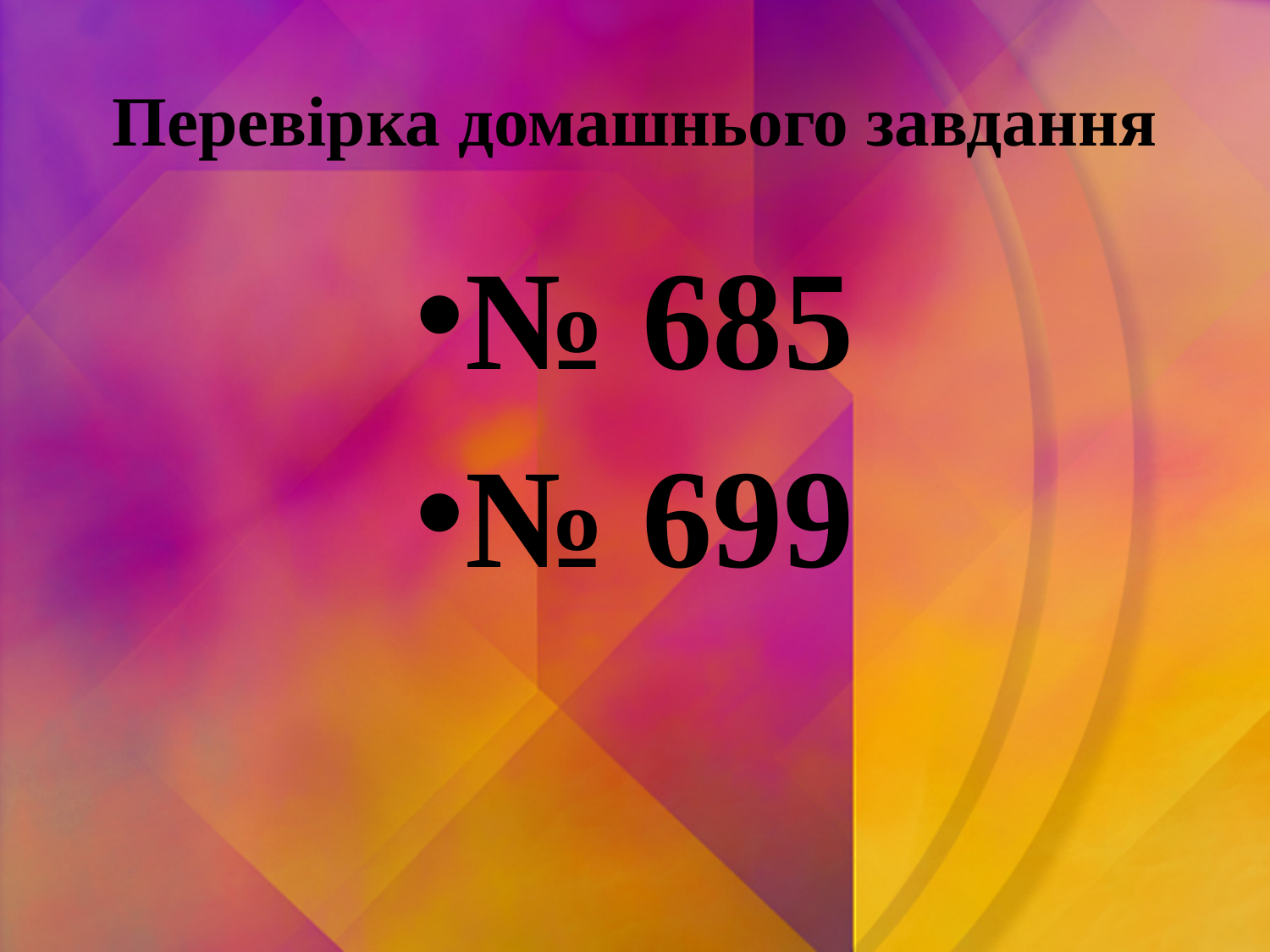

# Перевірка домашнього завдання
№ 685
№ 699